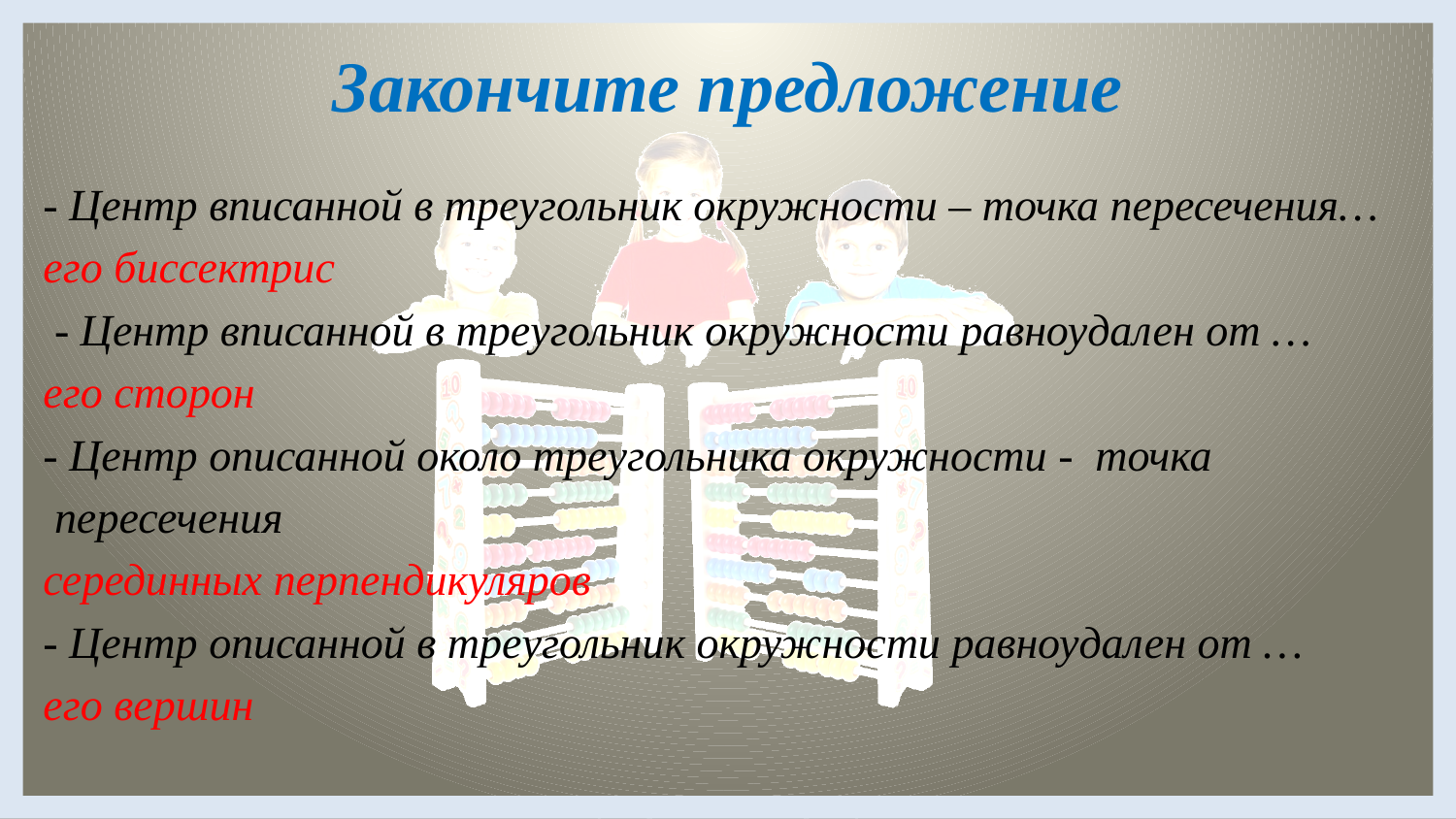

# Закончите предложение
- Центр вписанной в треугольник окружности – точка пересечения…
его биссектрис
 - Центр вписанной в треугольник окружности равноудален от …
его сторон
- Центр описанной около треугольника окружности -  точка
 пересечения
серединных перпендикуляров
- Центр описанной в треугольник окружности равноудален от …
его вершин